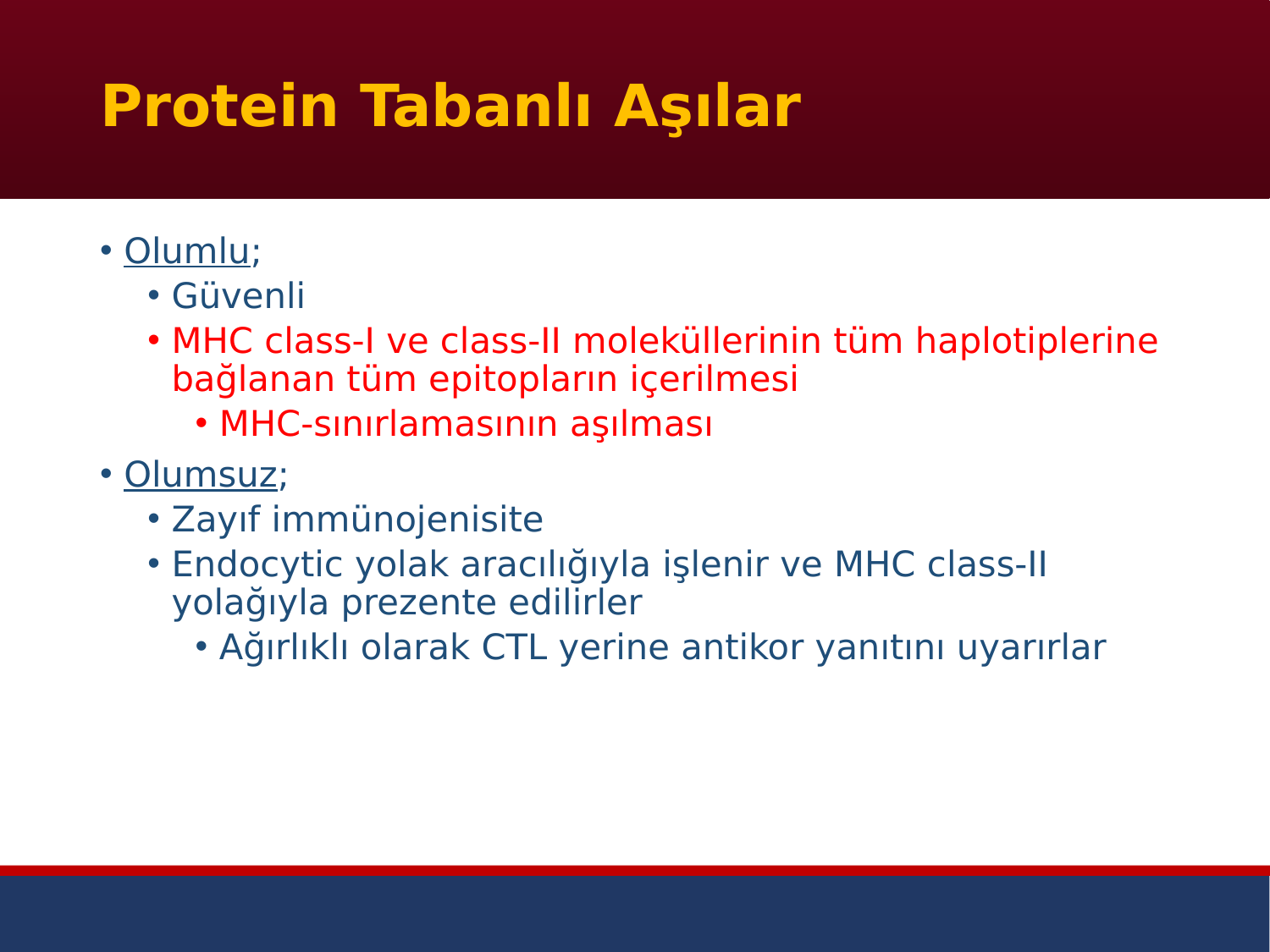

# Protein Tabanlı Aşılar
Olumlu;
Güvenli
MHC class-I ve class-II moleküllerinin tüm haplotiplerine bağlanan tüm epitopların içerilmesi
MHC-sınırlamasının aşılması
Olumsuz;
Zayıf immünojenisite
Endocytic yolak aracılığıyla işlenir ve MHC class-II yolağıyla prezente edilirler
Ağırlıklı olarak CTL yerine antikor yanıtını uyarırlar